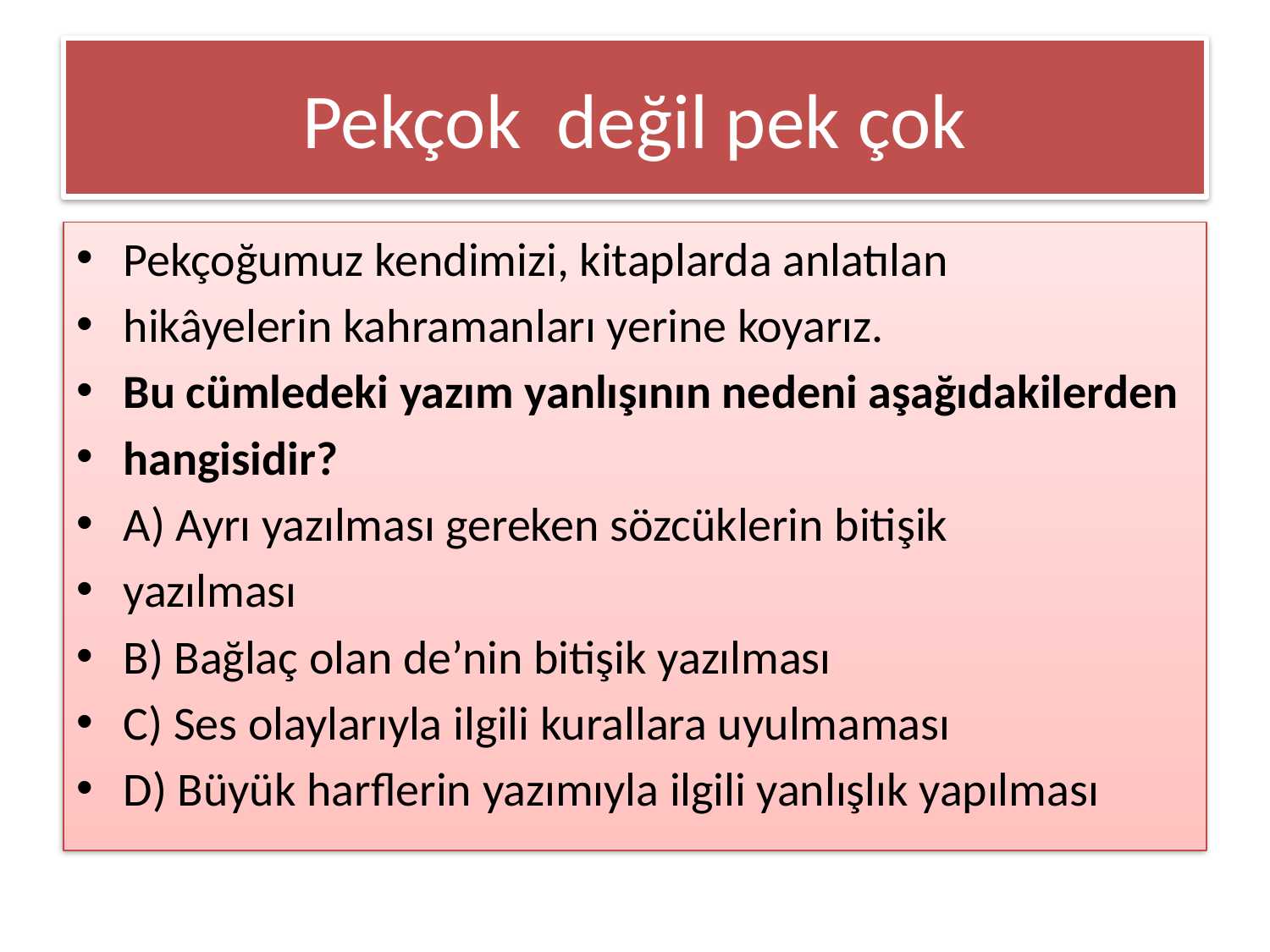

# Pekçok  değil pek çok
Pekçoğumuz kendimizi, kitaplarda anlatılan
hikâyelerin kahramanları yerine koyarız.
Bu cümledeki yazım yanlışının nedeni aşağıdakilerden
hangisidir?
A) Ayrı yazılması gereken sözcüklerin bitişik
yazılması
B) Bağlaç olan de’nin bitişik yazılması
C) Ses olaylarıyla ilgili kurallara uyulmaması
D) Büyük harflerin yazımıyla ilgili yanlışlık yapılması